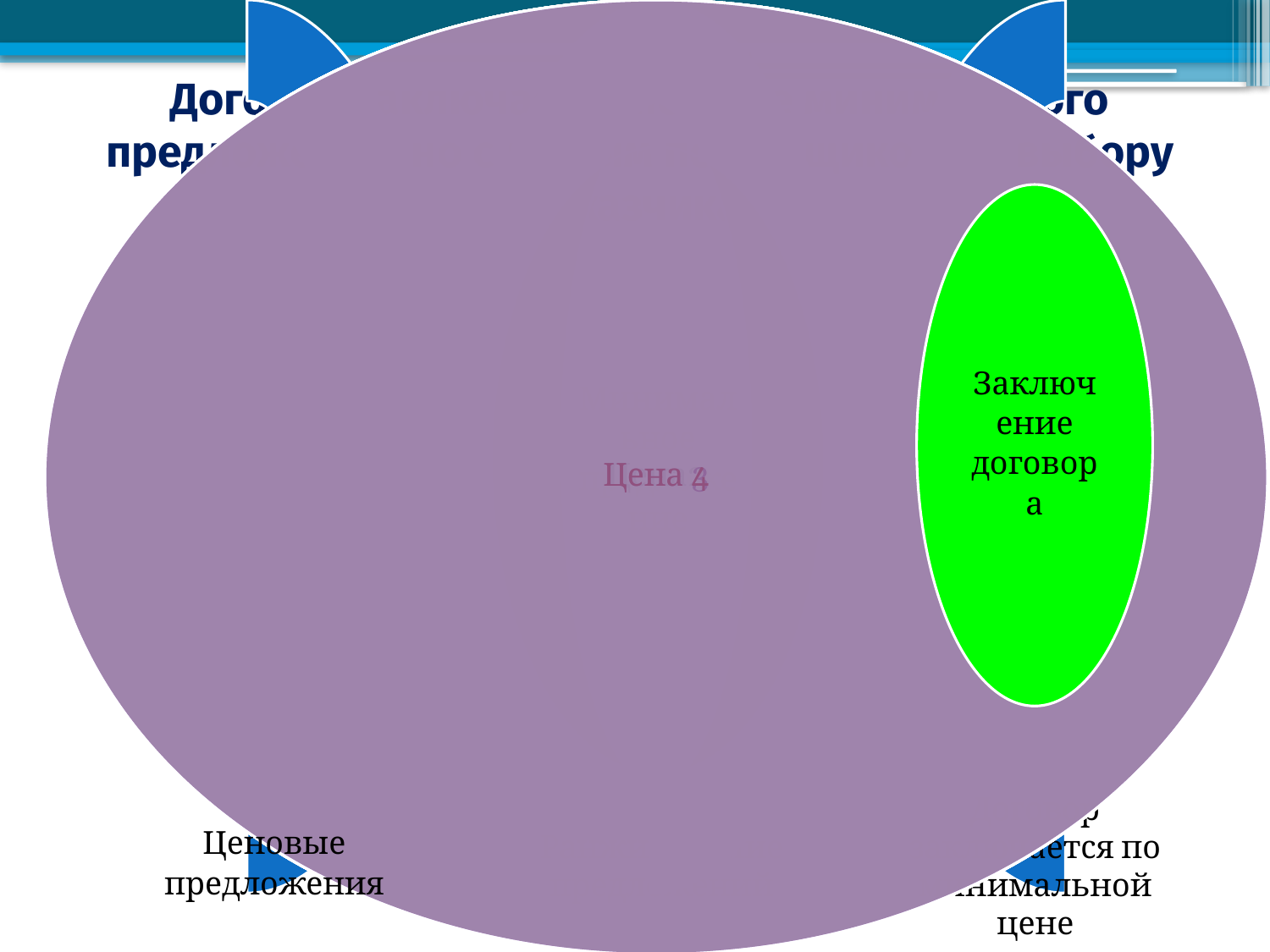

Ценовые предложения
Цена 4
Ранжирование предложений
Договор заключается по минимальной цене
Заключение договора
Цена2
# Договор заключается по цене минимального предложения, но с любым поставщиком по выбору заказчика!